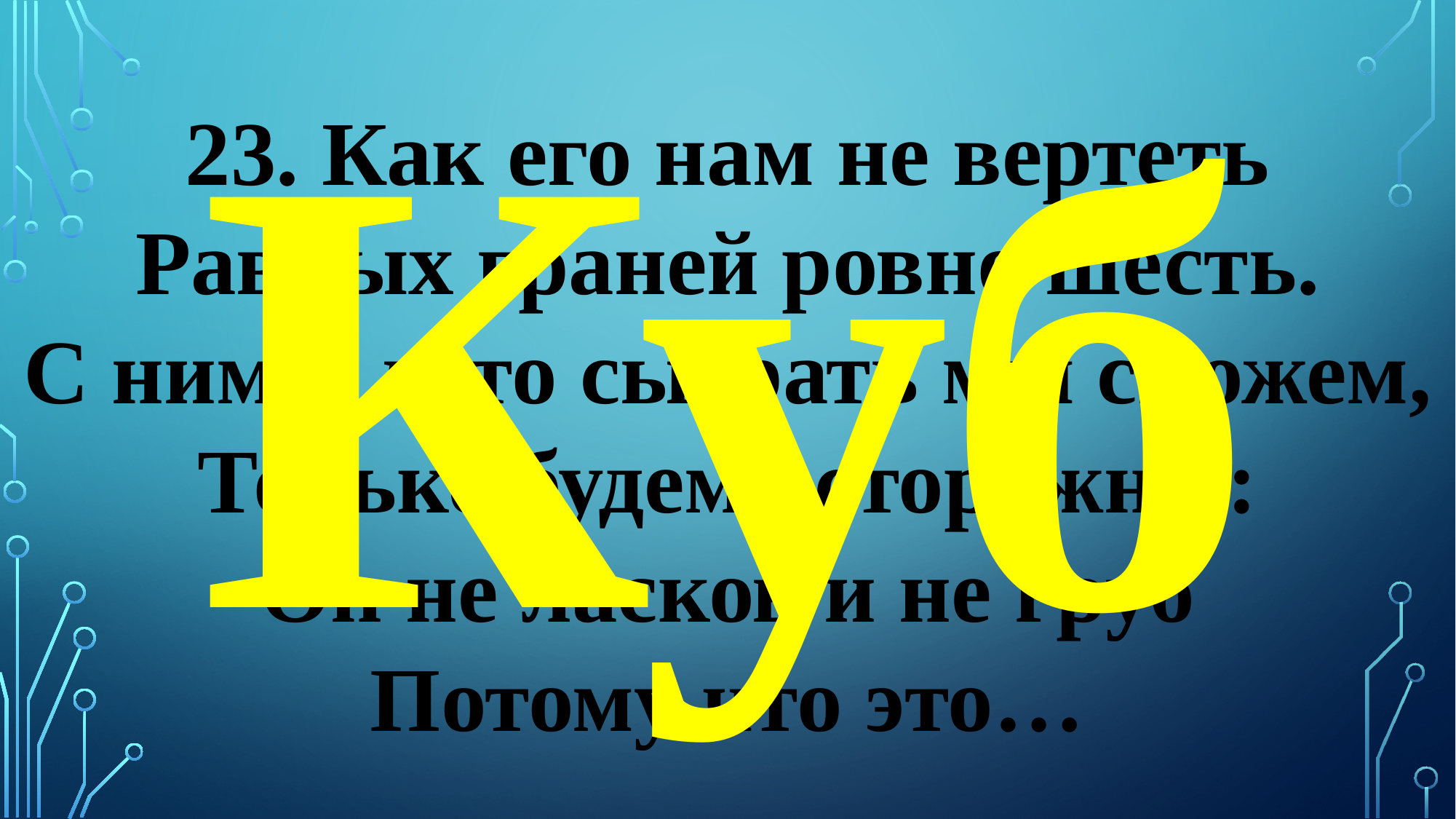

Куб
23. Как его нам не вертеть
Равных граней ровно шесть.
С ним в лото сыграть мы сможем,
Только будем осторожны:
Он не ласков и не груб
Потому что это…